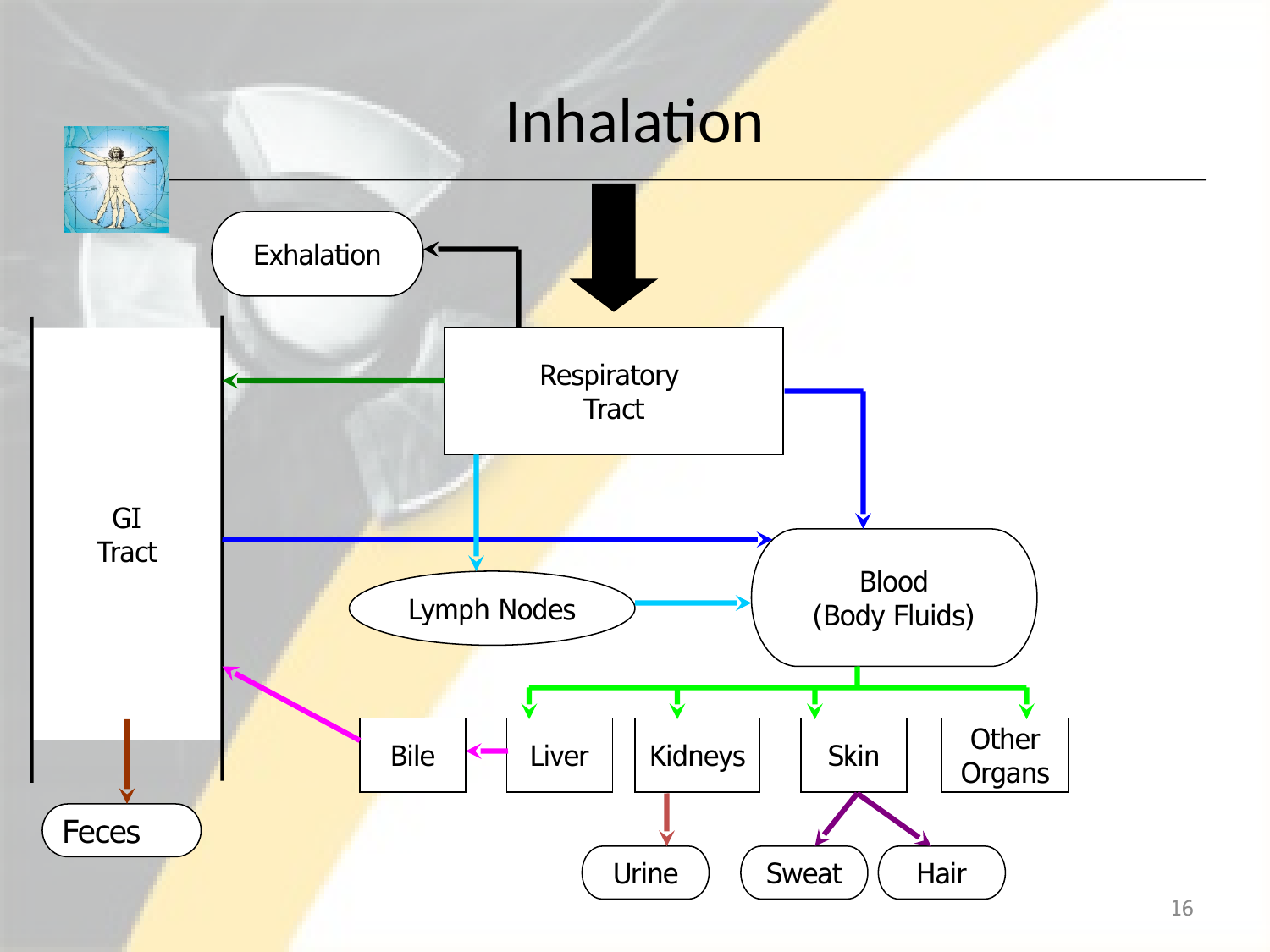

# Inhalation

Respiratory
Tract
Exhalation

GI
Tract

Blood
(Body Fluids)

Lymph Nodes

Bile
Liver
Kidneys
Skin
Other
Organs

Feces
Urine
Sweat
Hair
16